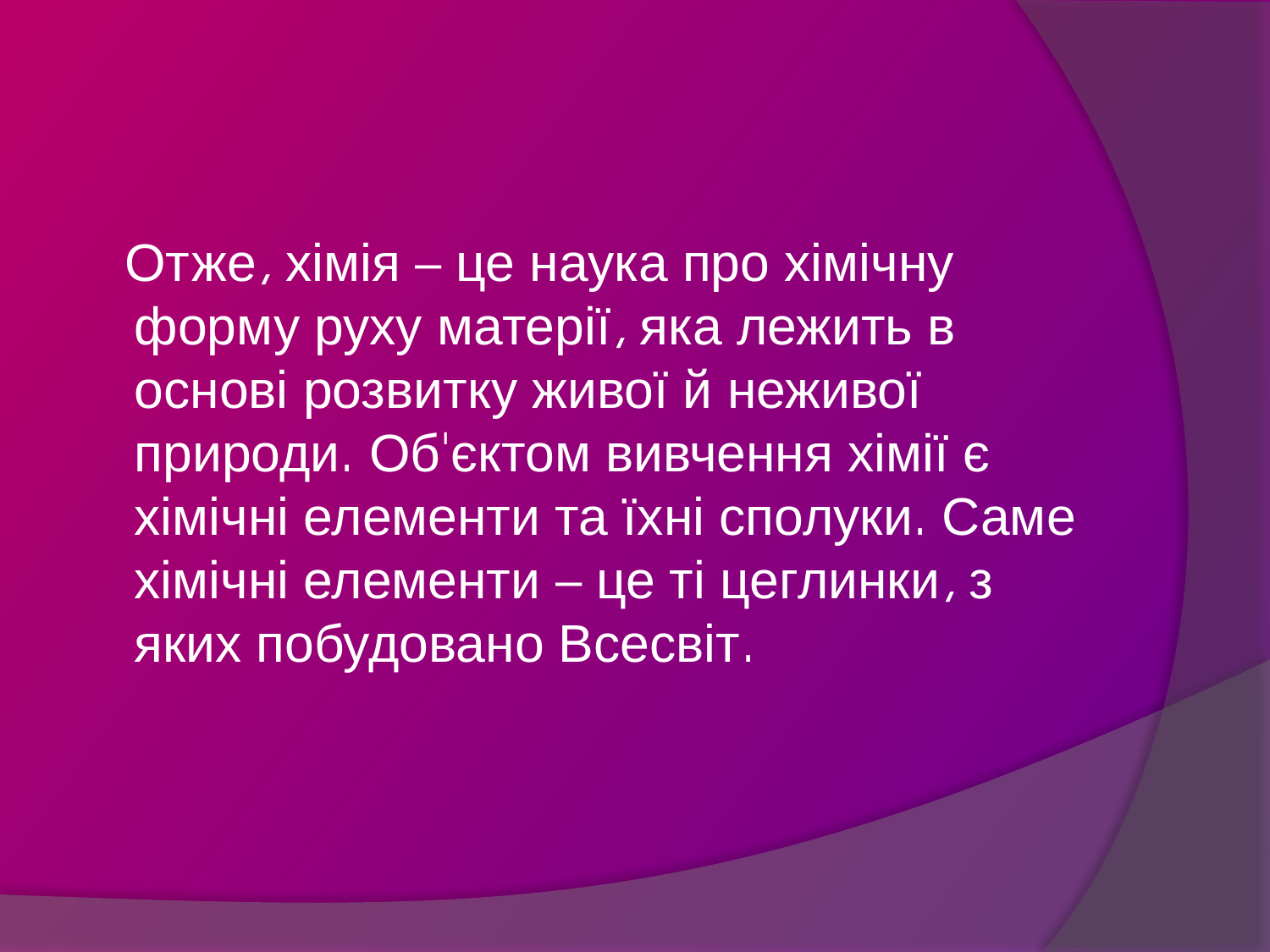

Отже, хімія – це наука про хімічну форму руху матерії, яка лежить в основі розвитку живої й неживої природи. Об'єктом вивчення хімії є хімічні елементи та їхні сполуки. Саме хімічні елементи – це ті цеглинки, з яких побудовано Всесвіт.